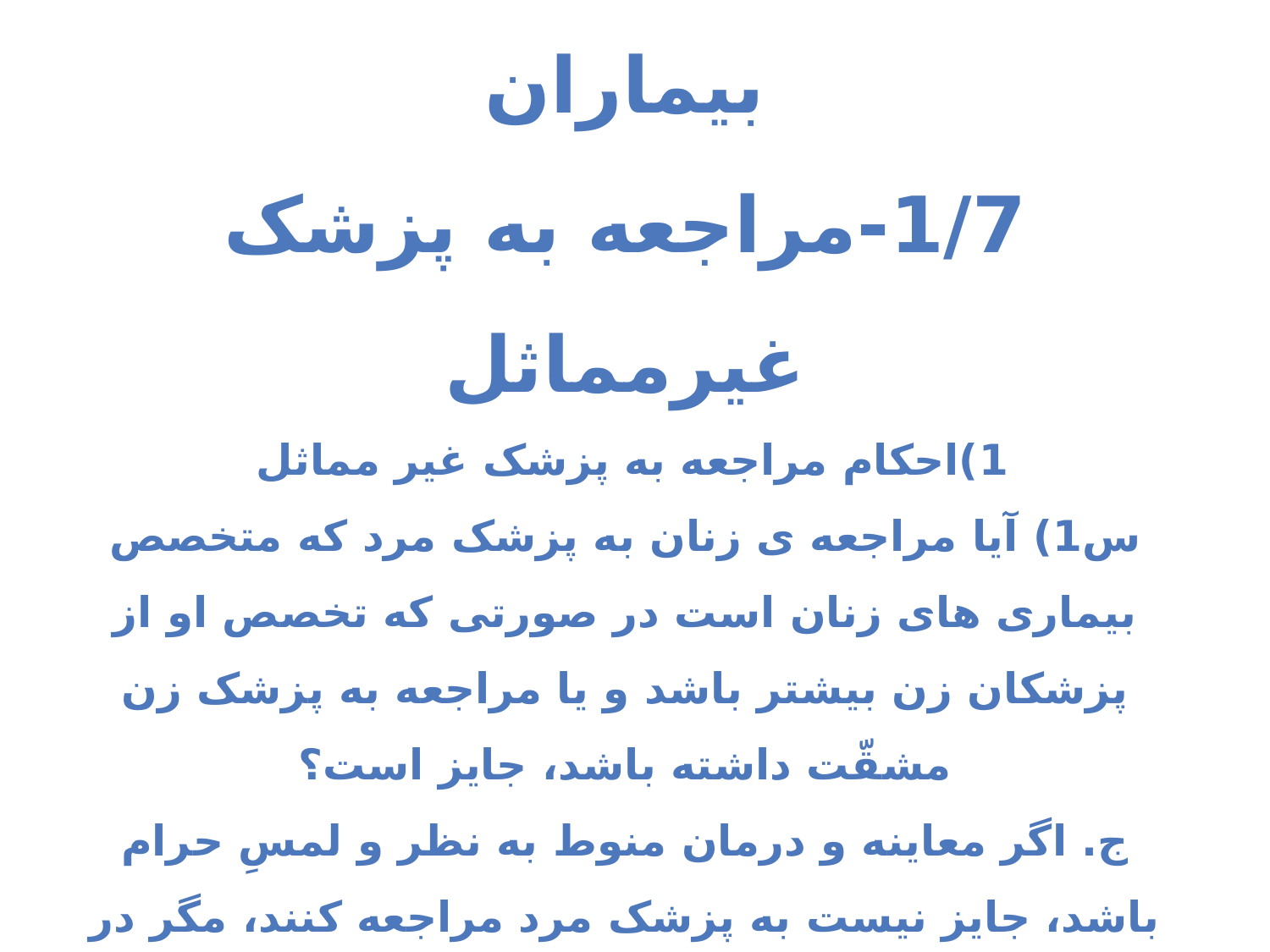

7)احکام پزشکی  مربوط به بیماران
1/7-مراجعه به پزشک غیرمماثل
1)احکام مراجعه به پزشک غیر مماثل
س1) آیا مراجعه ی زنان به پزشک مرد که متخصص بیماری های زنان است در صورتی که تخصص او از پزشکان زن بیشتر باشد و یا مراجعه به پزشک زن مشقّت داشته باشد، جایز است؟
ج. اگر معاینه و درمان منوط به نظر و لمسِ حرام باشد، جایز نیست به پزشک مرد مراجعه کنند، مگر در صورتی که مراجعه به پزشک زن حاذق و متخصّص غیرممکن و یا خیلی سخت باشد.